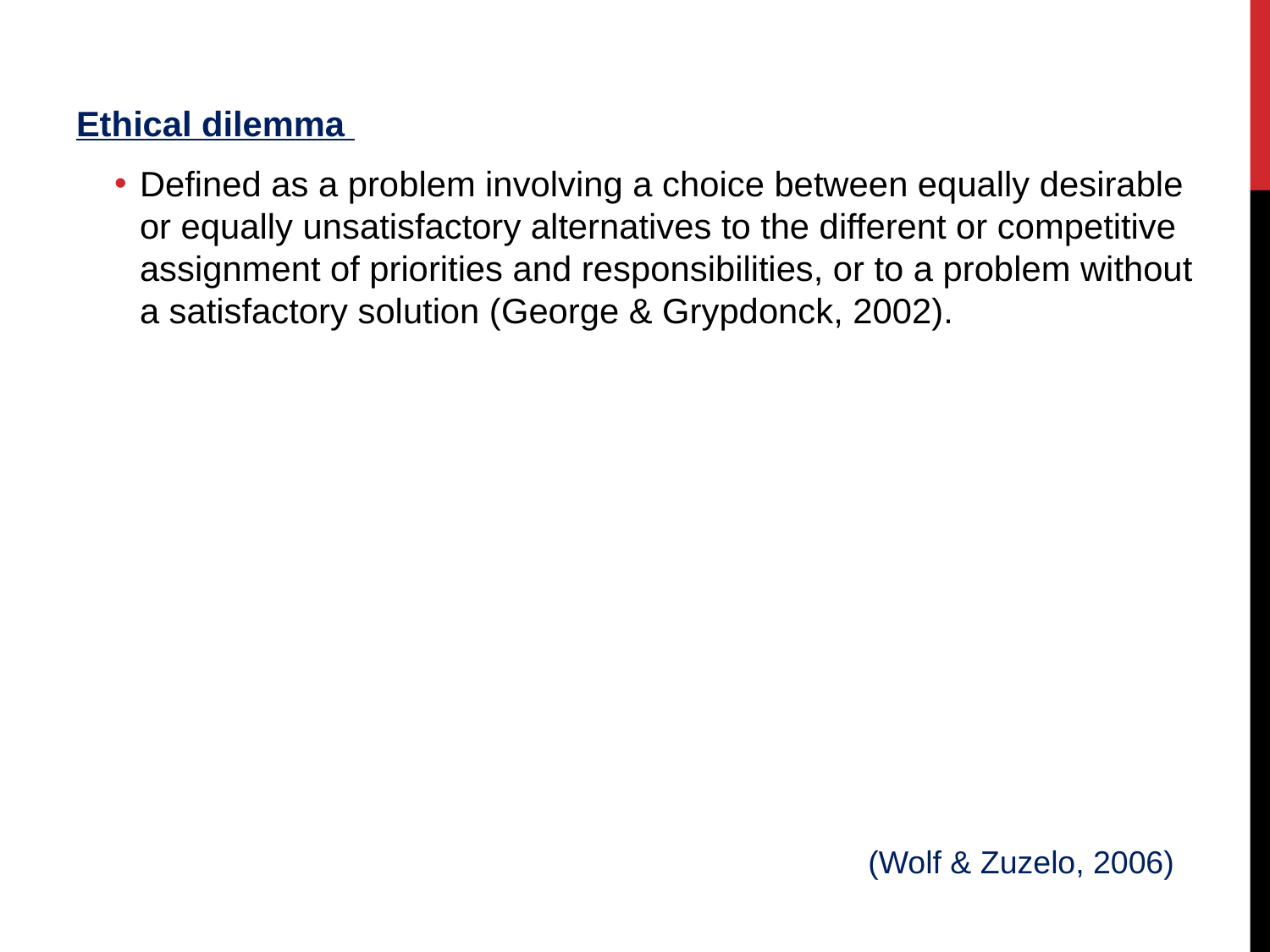

Ethical dilemma
Defined as a problem involving a choice between equally desirable or equally unsatisfactory alternatives to the different or competitive assignment of priorities and responsibilities, or to a problem without a satisfactory solution (George & Grypdonck, 2002).
(Wolf & Zuzelo, 2006)